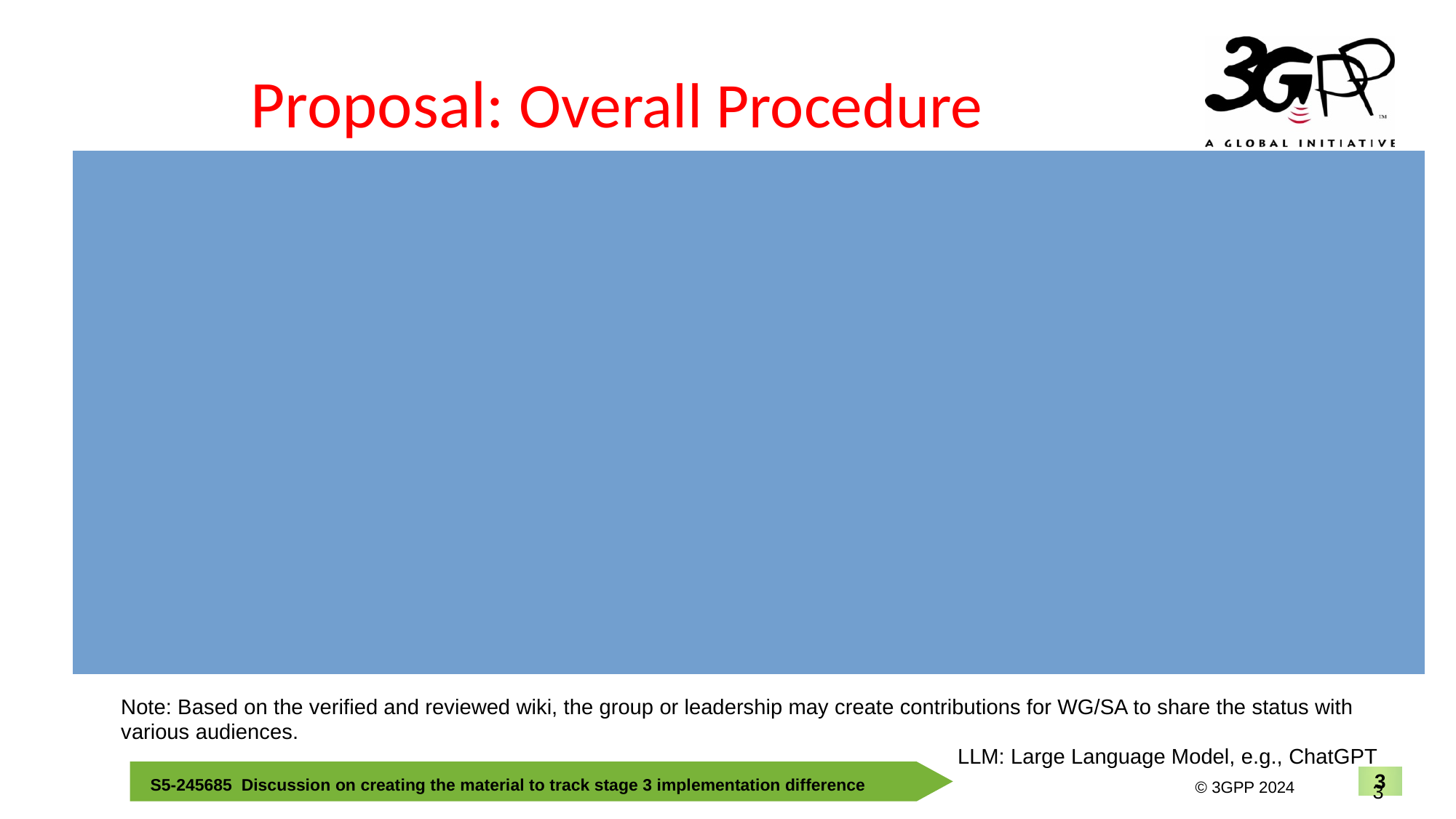

# Proposal: Overall Procedure
CR author to create MR by following the current procedure:
One branch per SS per release
MR title with mandatory entries: Rel number, Spec number, CR number (if more than one CR in one MR, all CR shall be listed in MR title)
Code moderator:
Step 1: Export the MR csv per release per SS from Forge at the end of each meeting
Step 2: Generate the CR SS status per release as a table (with a prompt working for commonly available LLM, like ChatGPT, Gemini, Llama3.1, Kimi, etc.)
Step 3: Adding the table to Wiki page for tracking
Spec rapporteur/CR author:
Cross-check/review the SS status in the wiki, update it when needed
WI rapporteur:
Check whether there is misalignment between stage 2 and stage3 (e.g, two stage 3 implementation gap) for corresponding WI at the end of the release. The identified gap information can also be updated in the wiki

Note: Based on the verified and reviewed wiki, the group or leadership may create contributions for WG/SA to share the status with various audiences.
LLM: Large Language Model, e.g., ChatGPT
3